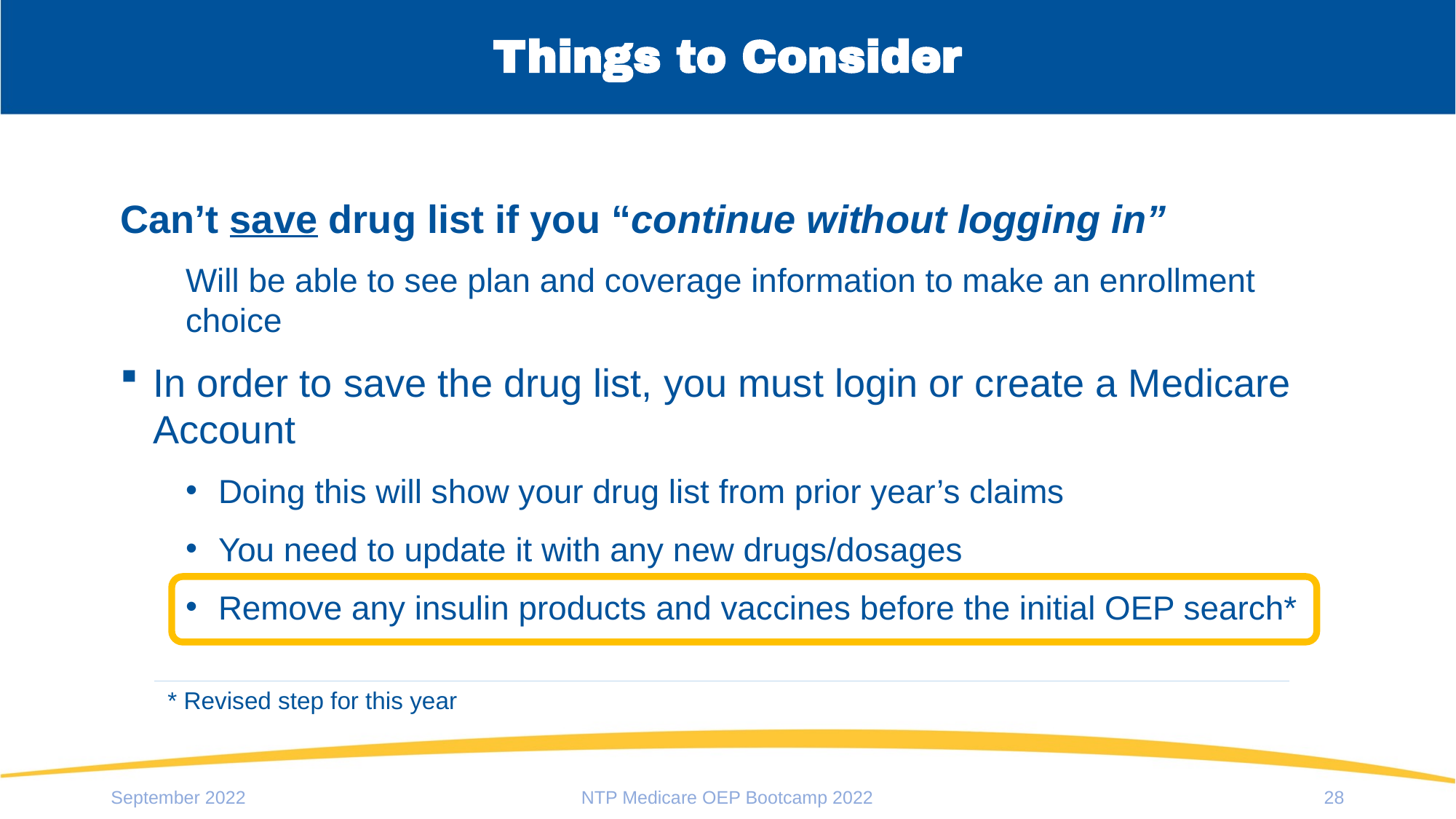

# Things to Consider
Can’t save drug list if you “continue without logging in”
Will be able to see plan and coverage information to make an enrollment choice
In order to save the drug list, you must login or create a Medicare Account
Doing this will show your drug list from prior year’s claims
You need to update it with any new drugs/dosages
Remove any insulin products and vaccines before the initial OEP search*

* Revised step for this year
September 2022
NTP Medicare OEP Bootcamp 2022
28